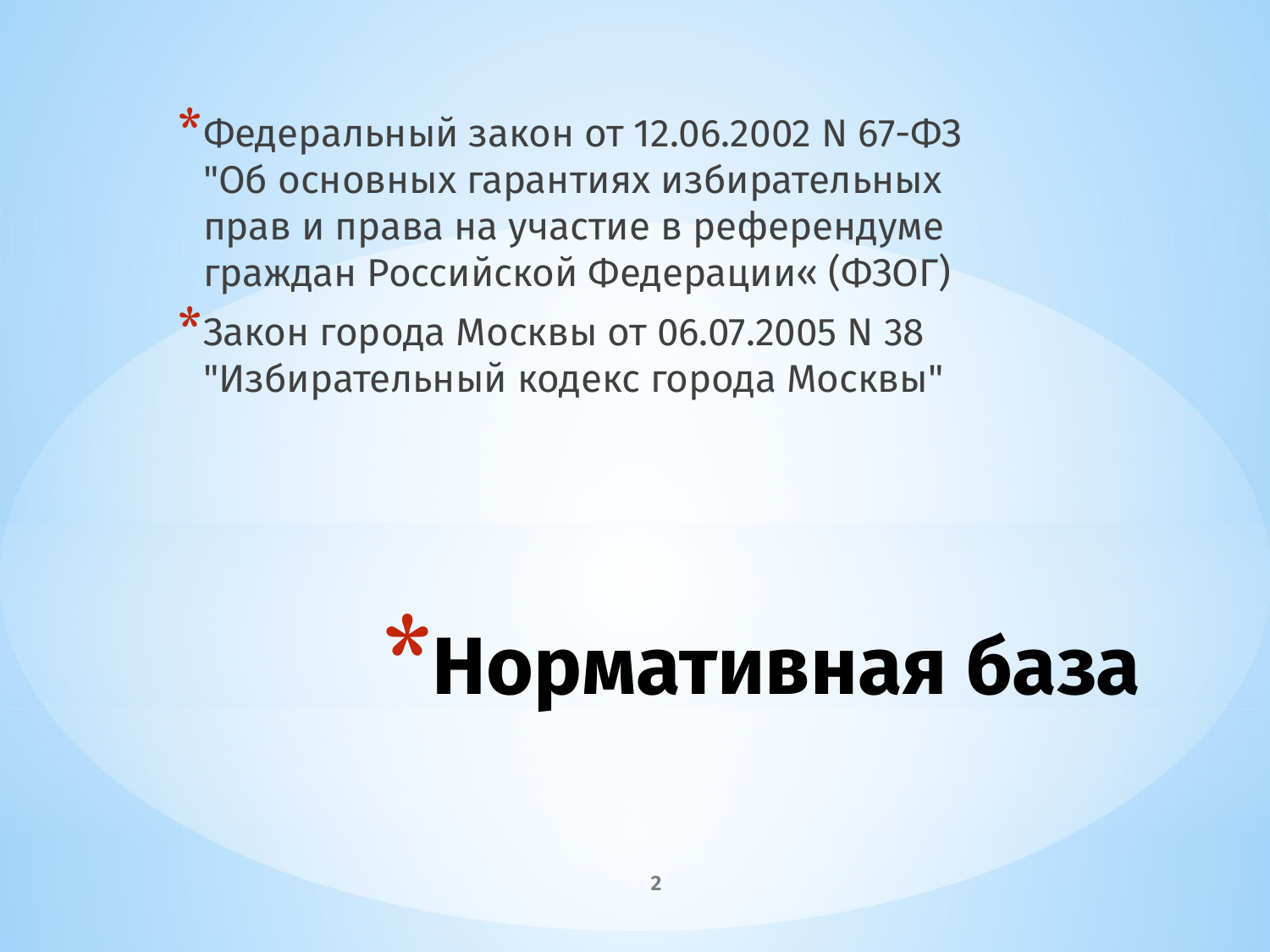

Федеральный закон от 12.06.2002 N 67-ФЗ "Об основных гарантиях избирательных прав и права на участие в референдуме граждан Российской Федерации« (ФЗОГ)
Закон города Москвы от 06.07.2005 N 38 "Избирательный кодекс города Москвы"
# Нормативная база
2